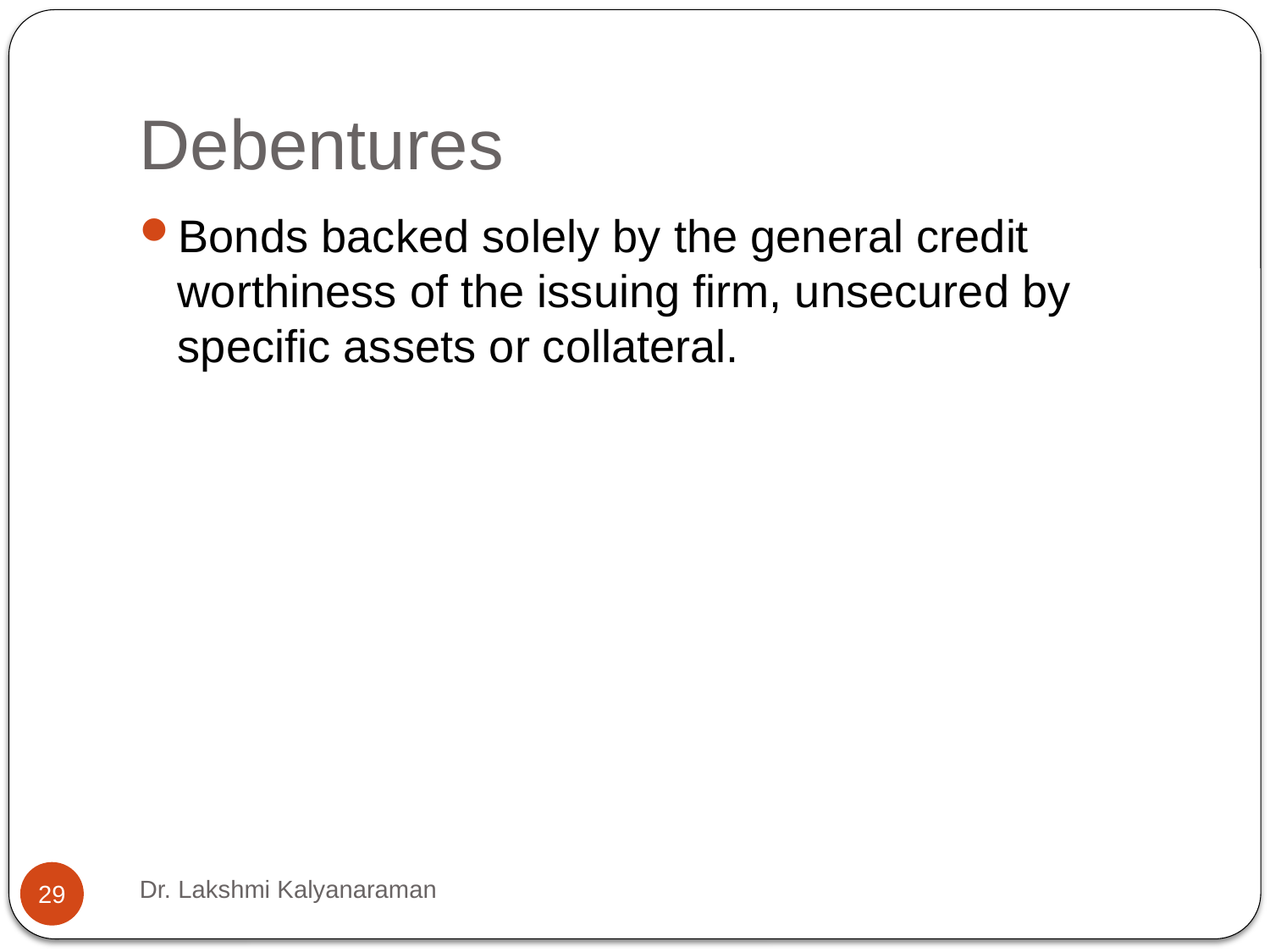

# Debentures
Bonds backed solely by the general credit worthiness of the issuing firm, unsecured by specific assets or collateral.
Dr. Lakshmi Kalyanaraman
29